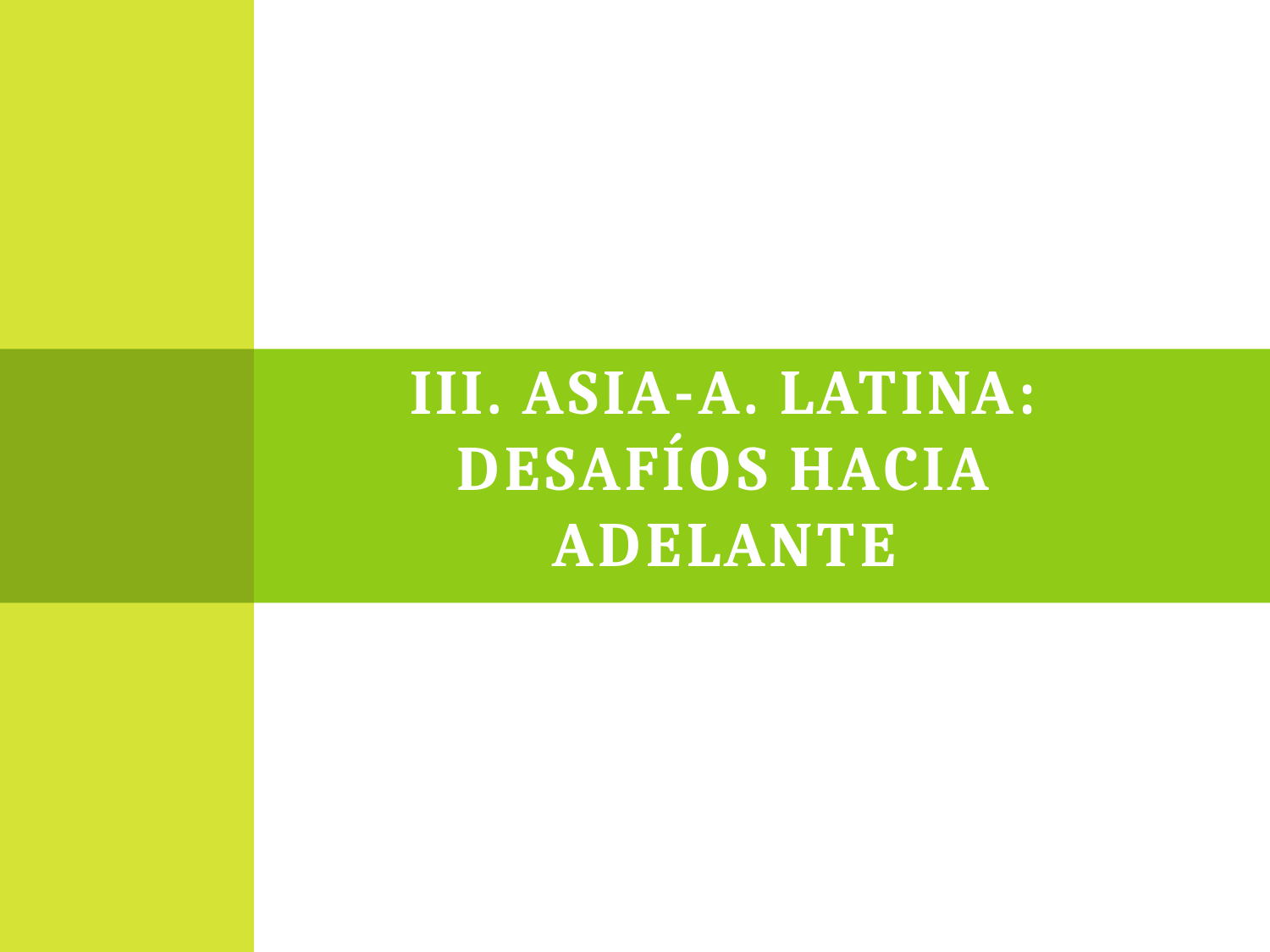

# III. Asia-A. Latina: Desafíos hacia adelante